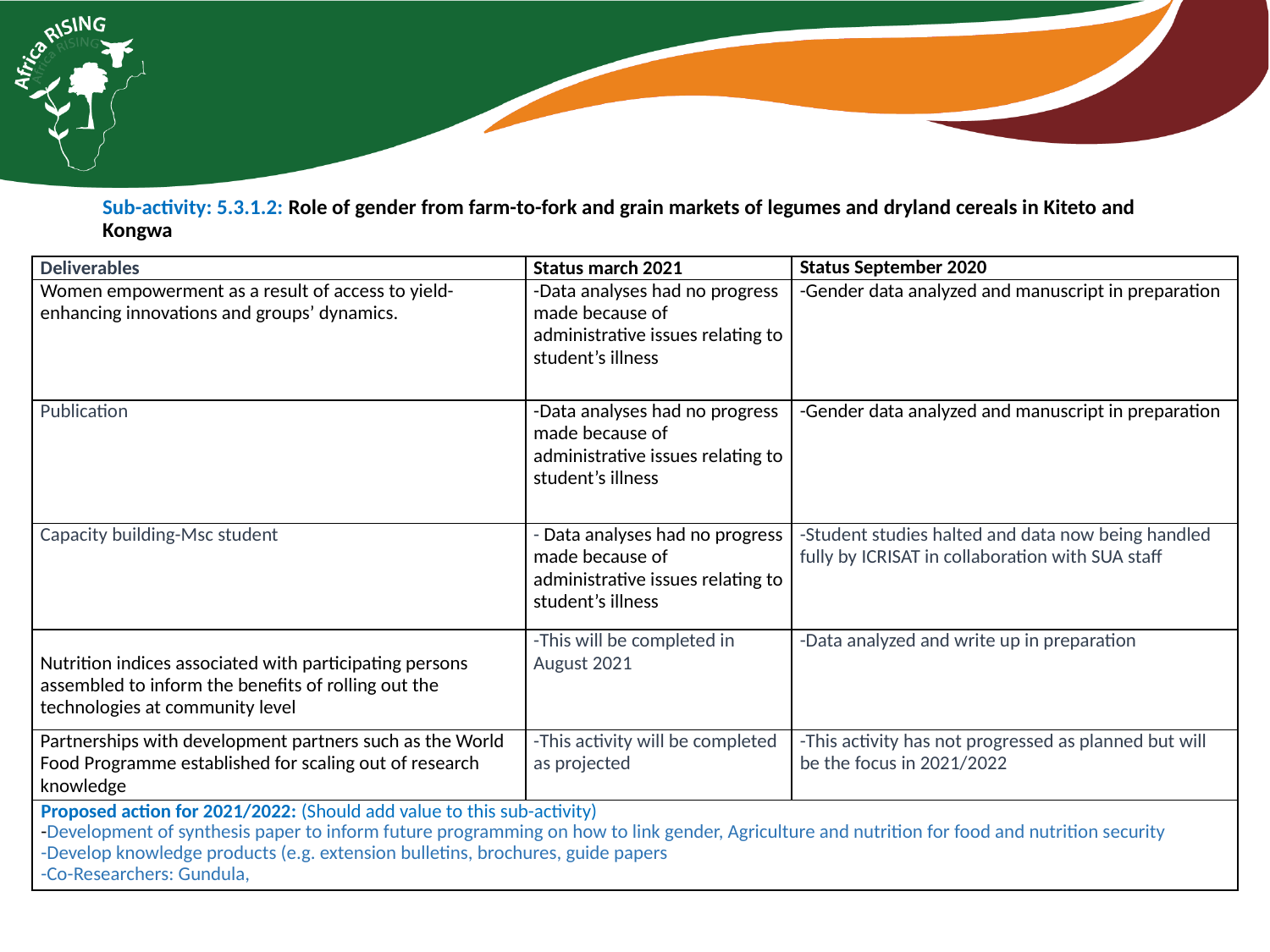

Sub-activity: 5.3.1.2: Role of gender from farm-to-fork and grain markets of legumes and dryland cereals in Kiteto and Kongwa

| Deliverables | Status march 2021 | Status September 2020 |
| --- | --- | --- |
| Women empowerment as a result of access to yield-enhancing innovations and groups’ dynamics. | -Data analyses had no progress made because of administrative issues relating to student’s illness | -Gender data analyzed and manuscript in preparation |
| Publication | -Data analyses had no progress made because of administrative issues relating to student’s illness | -Gender data analyzed and manuscript in preparation |
| Capacity building-Msc student | - Data analyses had no progress made because of administrative issues relating to student’s illness | -Student studies halted and data now being handled fully by ICRISAT in collaboration with SUA staff |
| Nutrition indices associated with participating persons assembled to inform the benefits of rolling out the technologies at community level | -This will be completed in August 2021 | -Data analyzed and write up in preparation |
| Partnerships with development partners such as the World Food Programme established for scaling out of research knowledge | -This activity will be completed as projected | -This activity has not progressed as planned but will be the focus in 2021/2022 |
| Proposed action for 2021/2022: (Should add value to this sub-activity) -Development of synthesis paper to inform future programming on how to link gender, Agriculture and nutrition for food and nutrition security -Develop knowledge products (e.g. extension bulletins, brochures, guide papers -Co-Researchers: Gundula, |  |  |